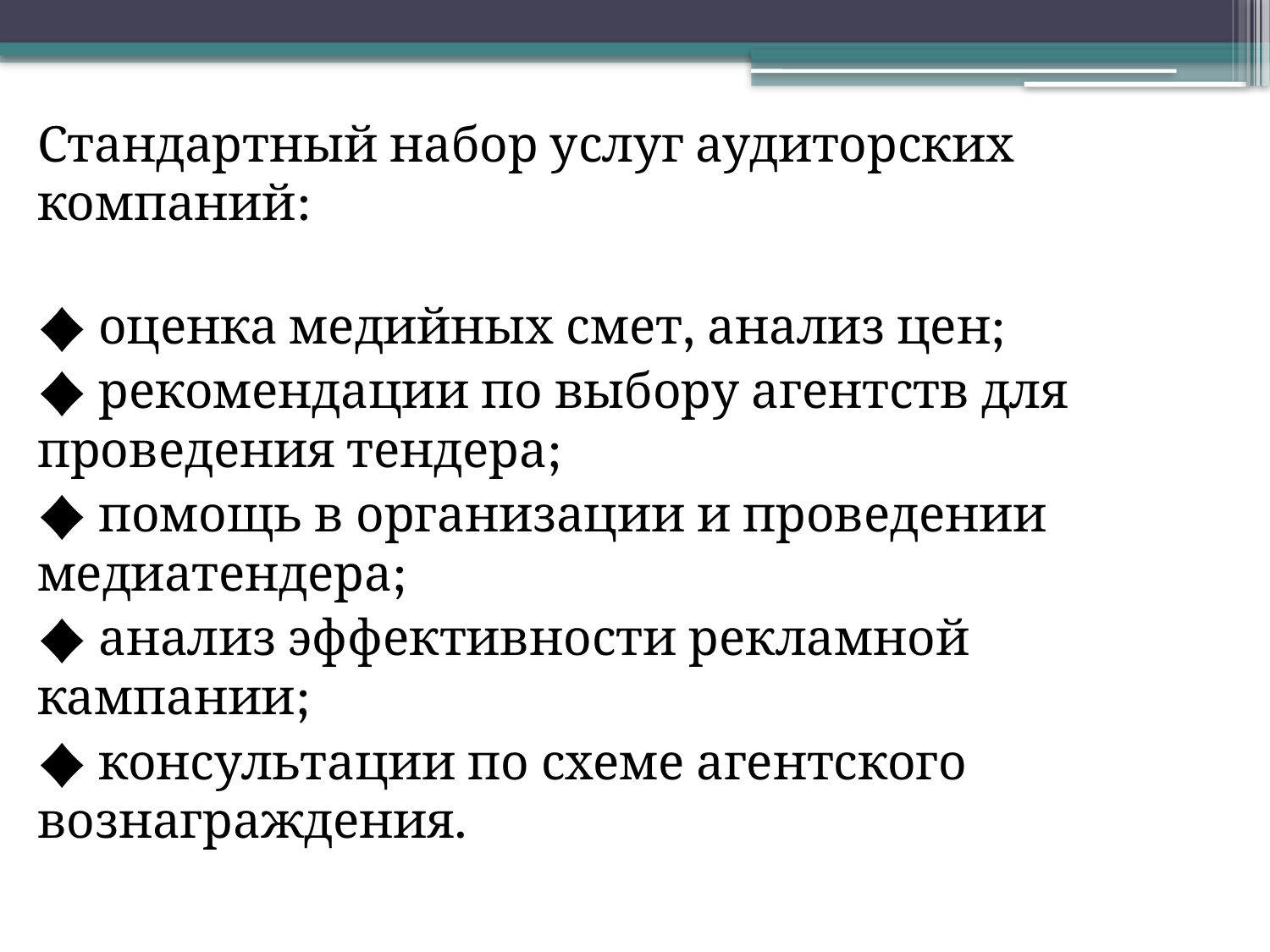

Стандартный набор услуг аудиторских компаний:
♦ оценка медийных смет, анализ цен;
♦ рекомендации по выбору агентств для проведения тендера;
♦ помощь в организации и проведении медиатендера;
♦ анализ эффективности рекламной кампании;
♦ консультации по схеме агентского вознаграждения.